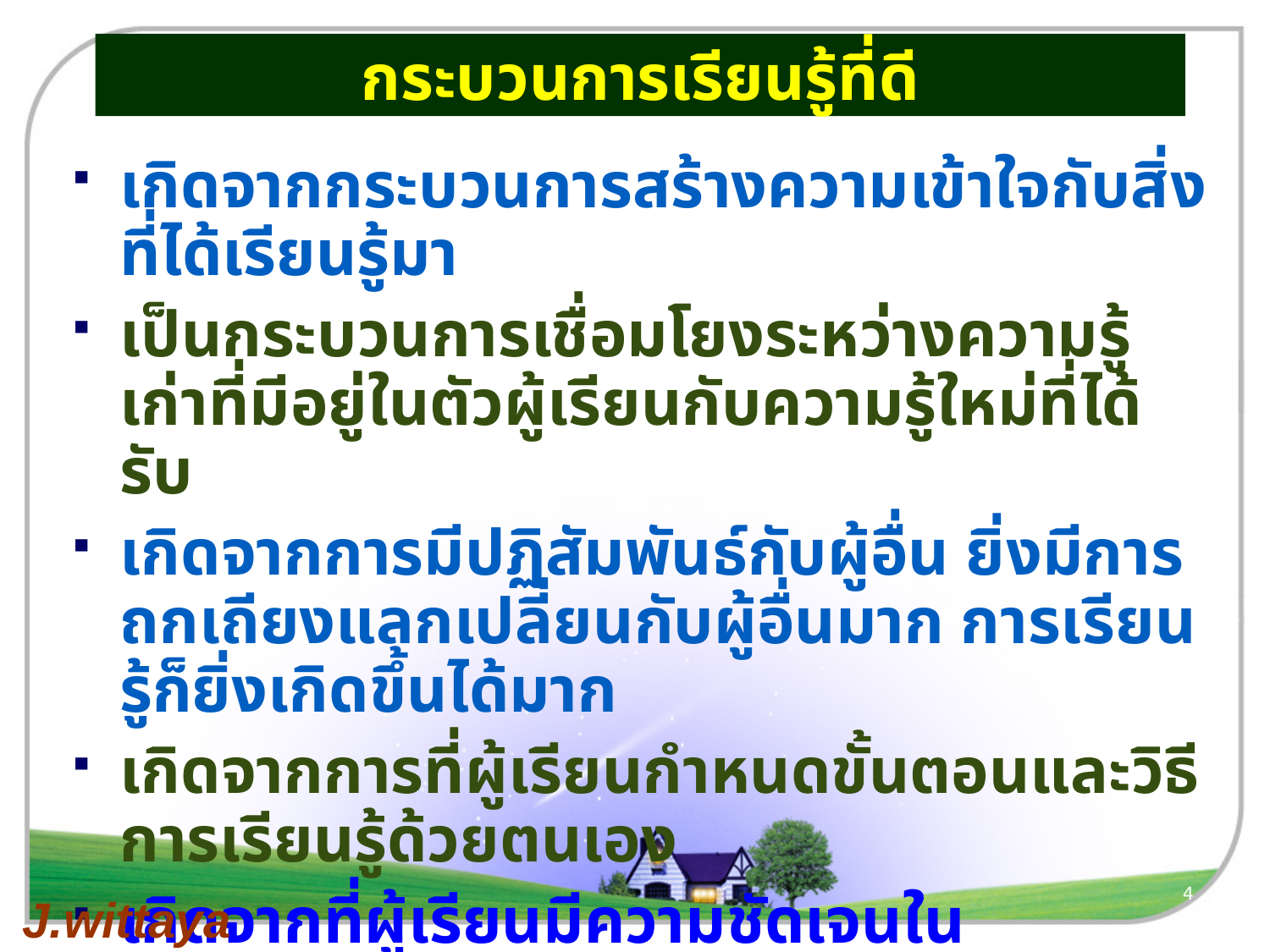

# กระบวนการเรียนรู้ที่ดี
เกิดจากกระบวนการสร้างความเข้าใจกับสิ่งที่ได้เรียนรู้มา
เป็นกระบวนการเชื่อมโยงระหว่างความรู้เก่าที่มีอยู่ในตัวผู้เรียนกับความรู้ใหม่ที่ได้รับ
เกิดจากการมีปฏิสัมพันธ์กับผู้อื่น ยิ่งมีการถกเถียงแลกเปลี่ยนกับผู้อื่นมาก การเรียนรู้ก็ยิ่งเกิดขึ้นได้มาก
เกิดจากการที่ผู้เรียนกำหนดขั้นตอนและวิธีการเรียนรู้ด้วยตนเอง
เกิดจากที่ผู้เรียนมีความชัดเจนในวัตถุประสงค์ของการเรียน
มีการผสมผสานระหว่างจิตใจ ร่างกาย สภาพแวดล้อม และบริบทของการเรียน

4
J.wittaya